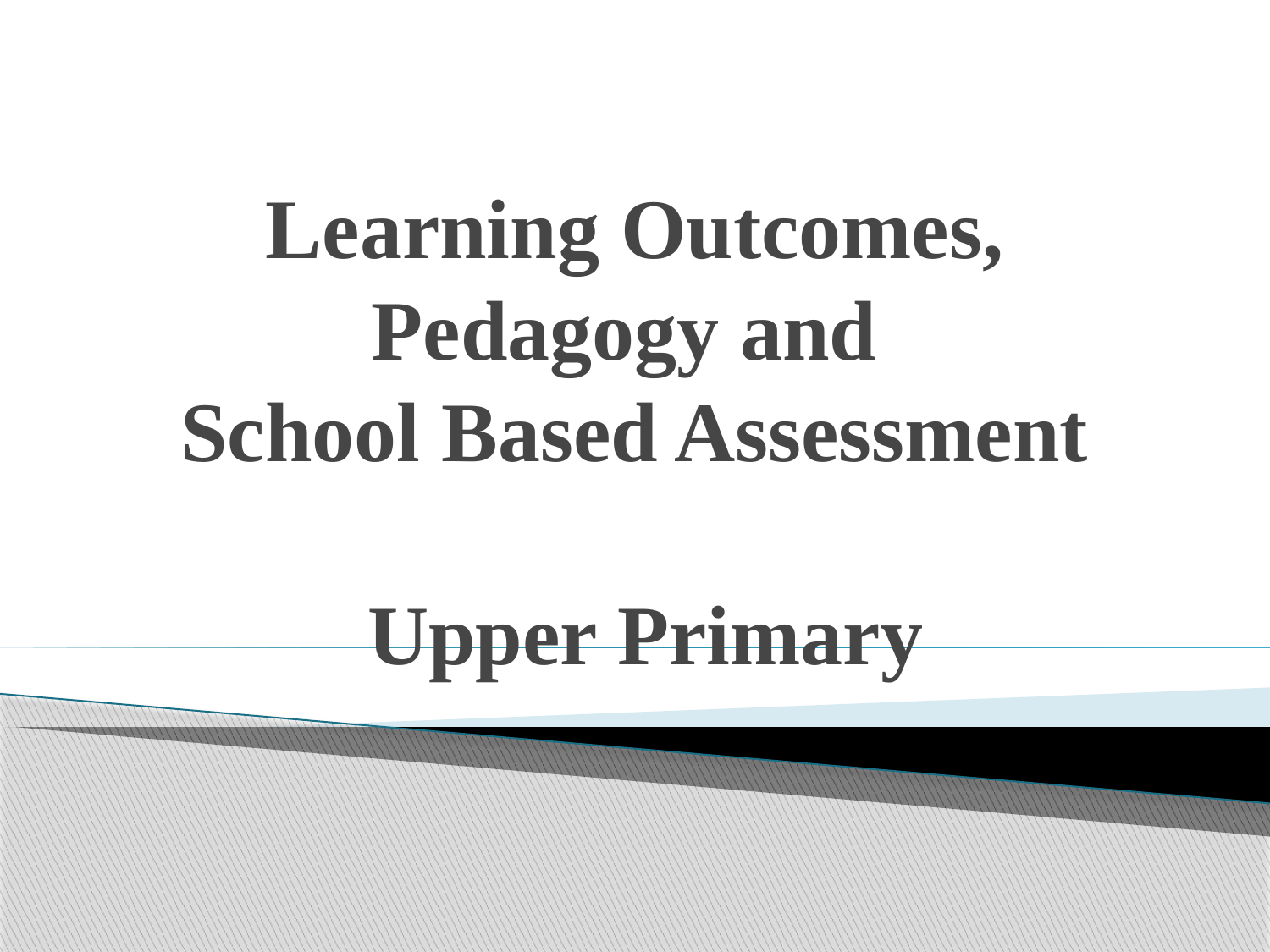

# Learning Outcomes, Pedagogy and School Based Assessment Upper Primary